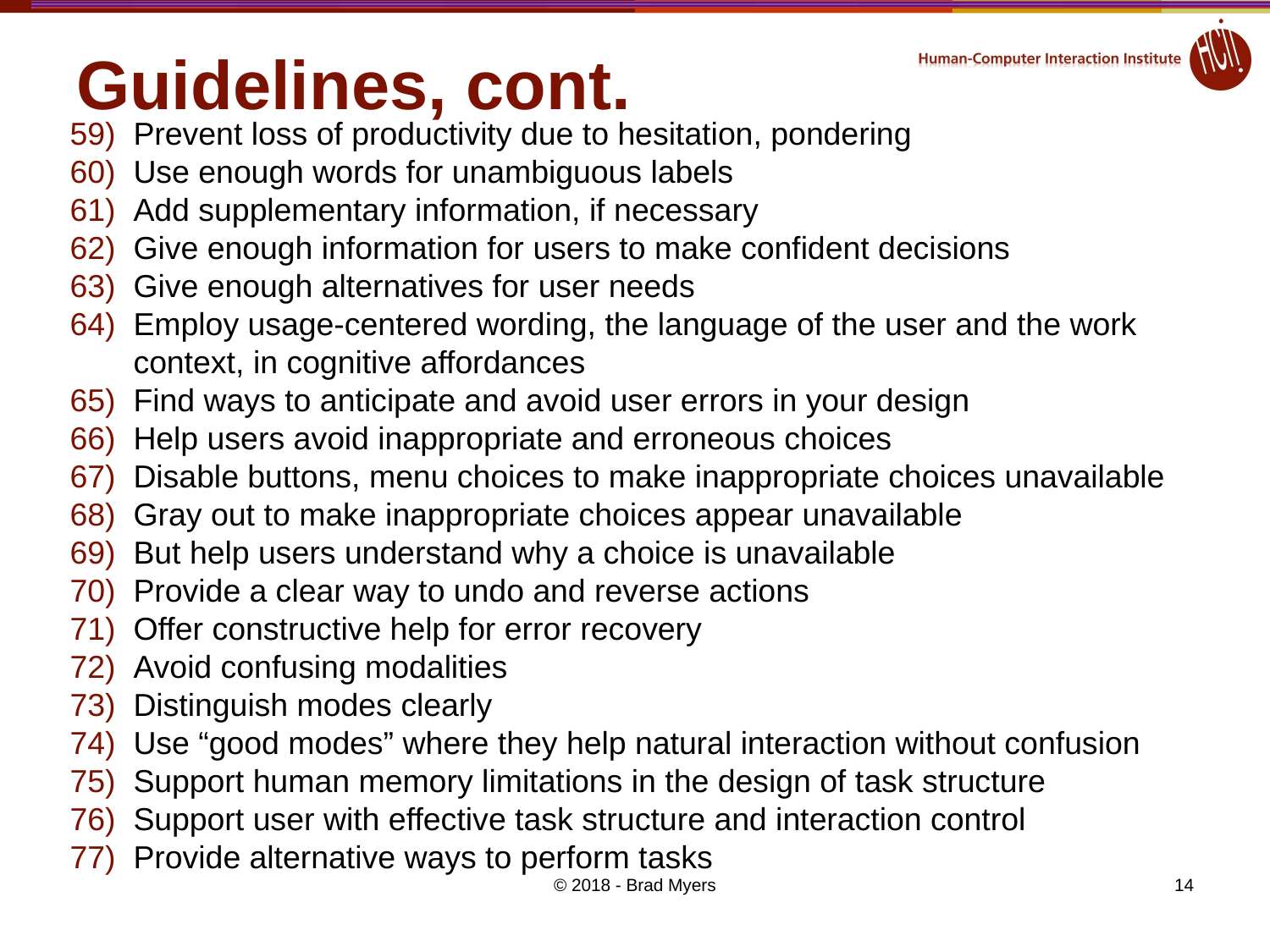

# Guidelines, cont.
Prevent loss of productivity due to hesitation, pondering
Use enough words for unambiguous labels
Add supplementary information, if necessary
Give enough information for users to make confident decisions
Give enough alternatives for user needs
Employ usage-centered wording, the language of the user and the work context, in cognitive affordances
Find ways to anticipate and avoid user errors in your design
Help users avoid inappropriate and erroneous choices
Disable buttons, menu choices to make inappropriate choices unavailable
Gray out to make inappropriate choices appear unavailable
But help users understand why a choice is unavailable
Provide a clear way to undo and reverse actions
Offer constructive help for error recovery
Avoid confusing modalities
Distinguish modes clearly
Use “good modes” where they help natural interaction without confusion
Support human memory limitations in the design of task structure
Support user with effective task structure and interaction control
Provide alternative ways to perform tasks

© 2018 - Brad Myers
14